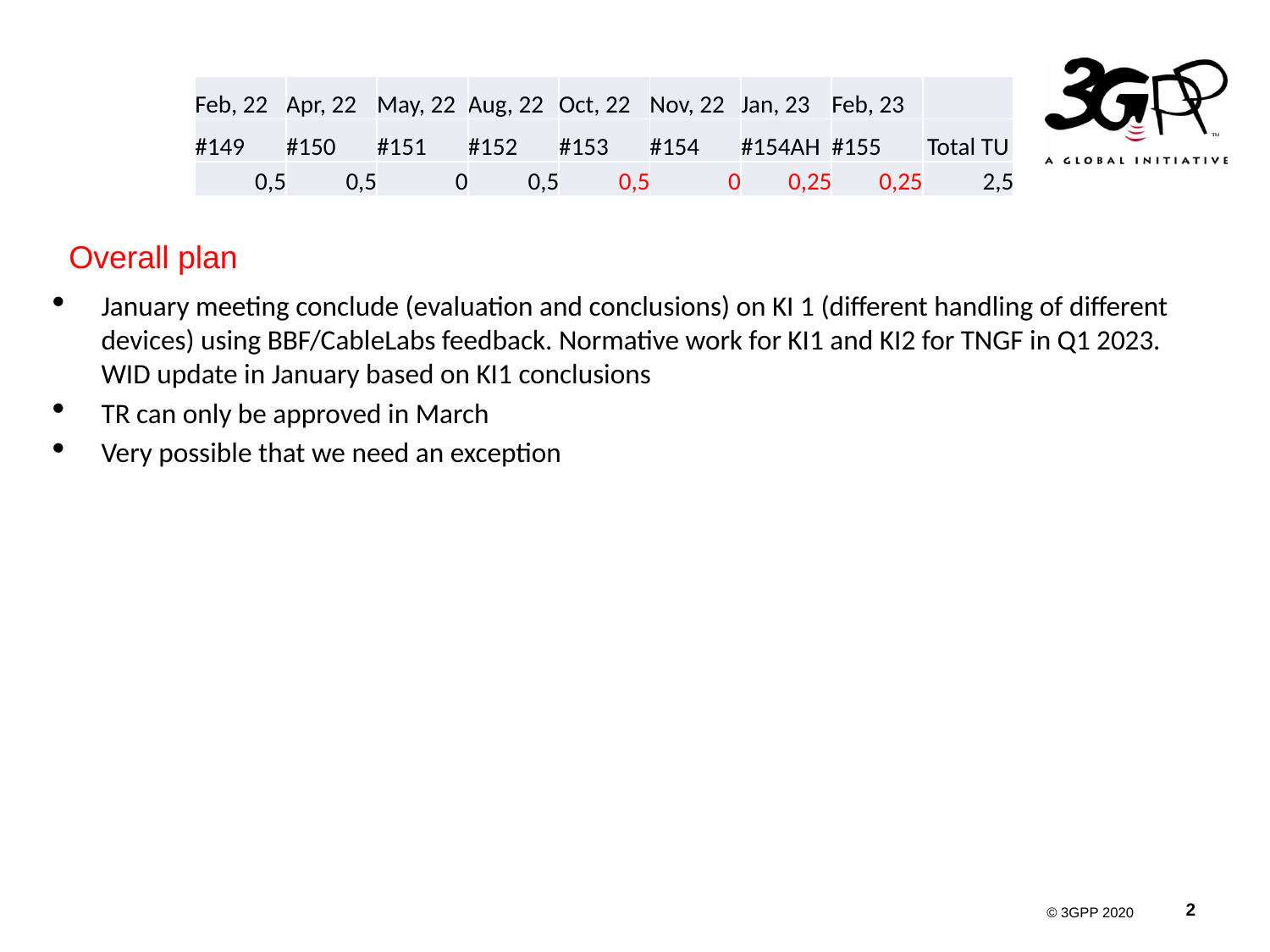

#
| Feb, 22 | Apr, 22 | May, 22 | Aug, 22 | Oct, 22 | Nov, 22 | Jan, 23 | Feb, 23 |  |
| --- | --- | --- | --- | --- | --- | --- | --- | --- |
| #149 | #150 | #151 | #152 | #153 | #154 | #154AH | #155 | Total TU |
| 0,5 | 0,5 | 0 | 0,5 | 0,5 | 0 | 0,25 | 0,25 | 2,5 |
Overall plan
January meeting conclude (evaluation and conclusions) on KI 1 (different handling of different devices) using BBF/CableLabs feedback. Normative work for KI1 and KI2 for TNGF in Q1 2023. WID update in January based on KI1 conclusions
TR can only be approved in March
Very possible that we need an exception